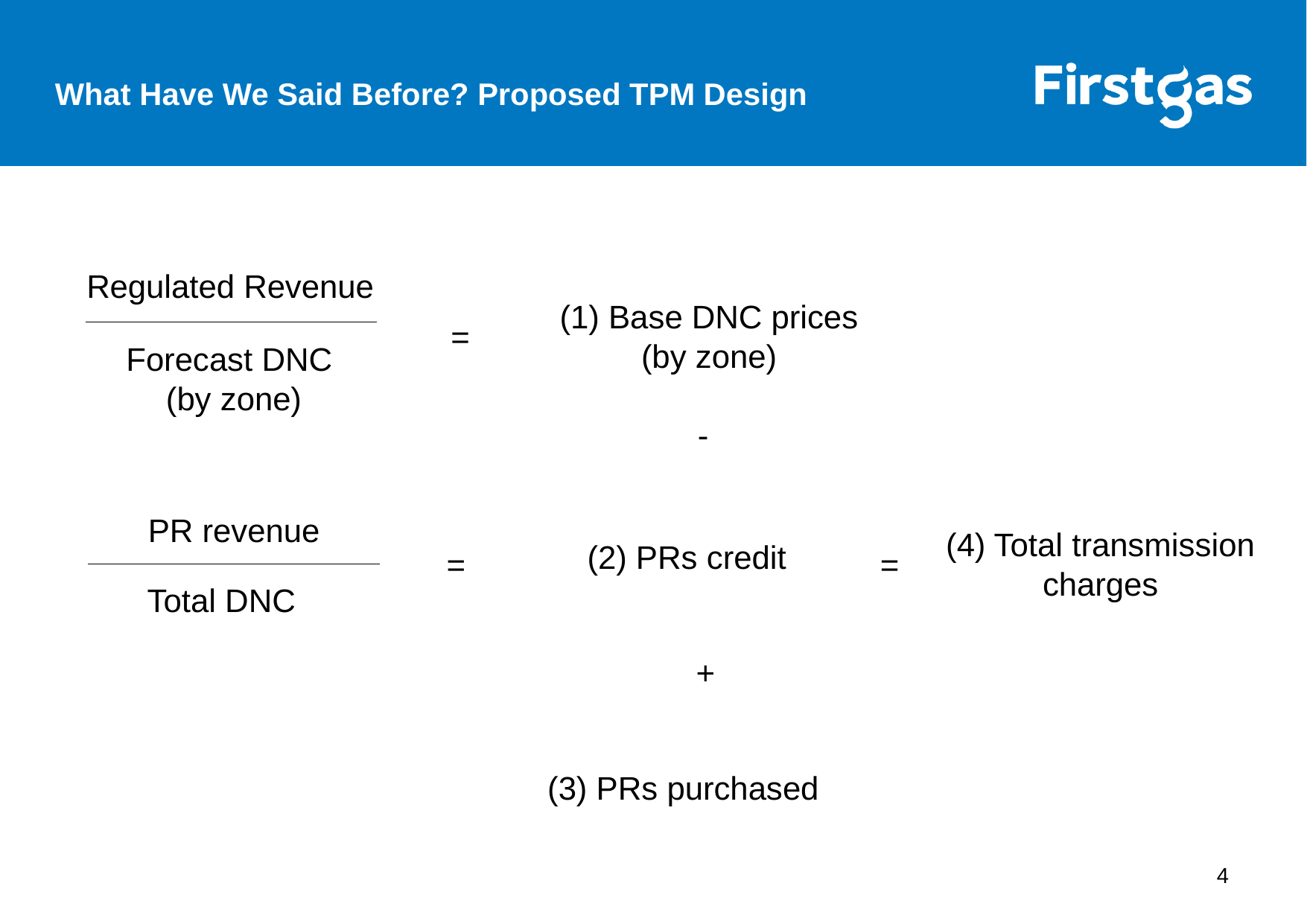

What Have We Said Before? Proposed TPM Design
Regulated Revenue
(1) Base DNC prices
(by zone)
=
Forecast DNC
(by zone)
-
PR revenue
(4) Total transmission charges
(2) PRs credit
=
=
Total DNC
+
(3) PRs purchased
4